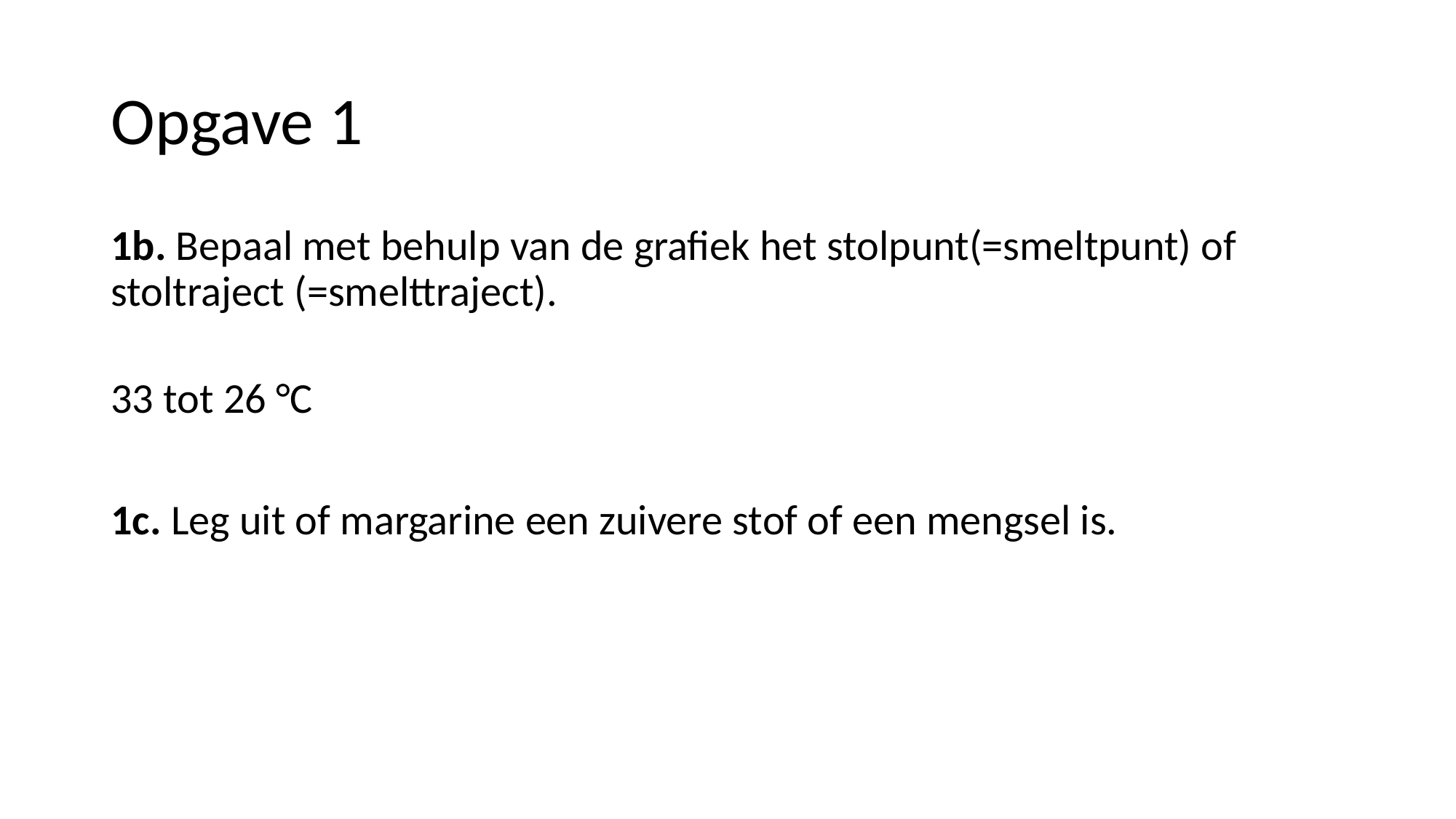

# Opgave 1
1b. Bepaal met behulp van de grafiek het stolpunt(=smeltpunt) of stoltraject (=smelttraject).
33 tot 26 °C

1c. Leg uit of margarine een zuivere stof of een mengsel is.